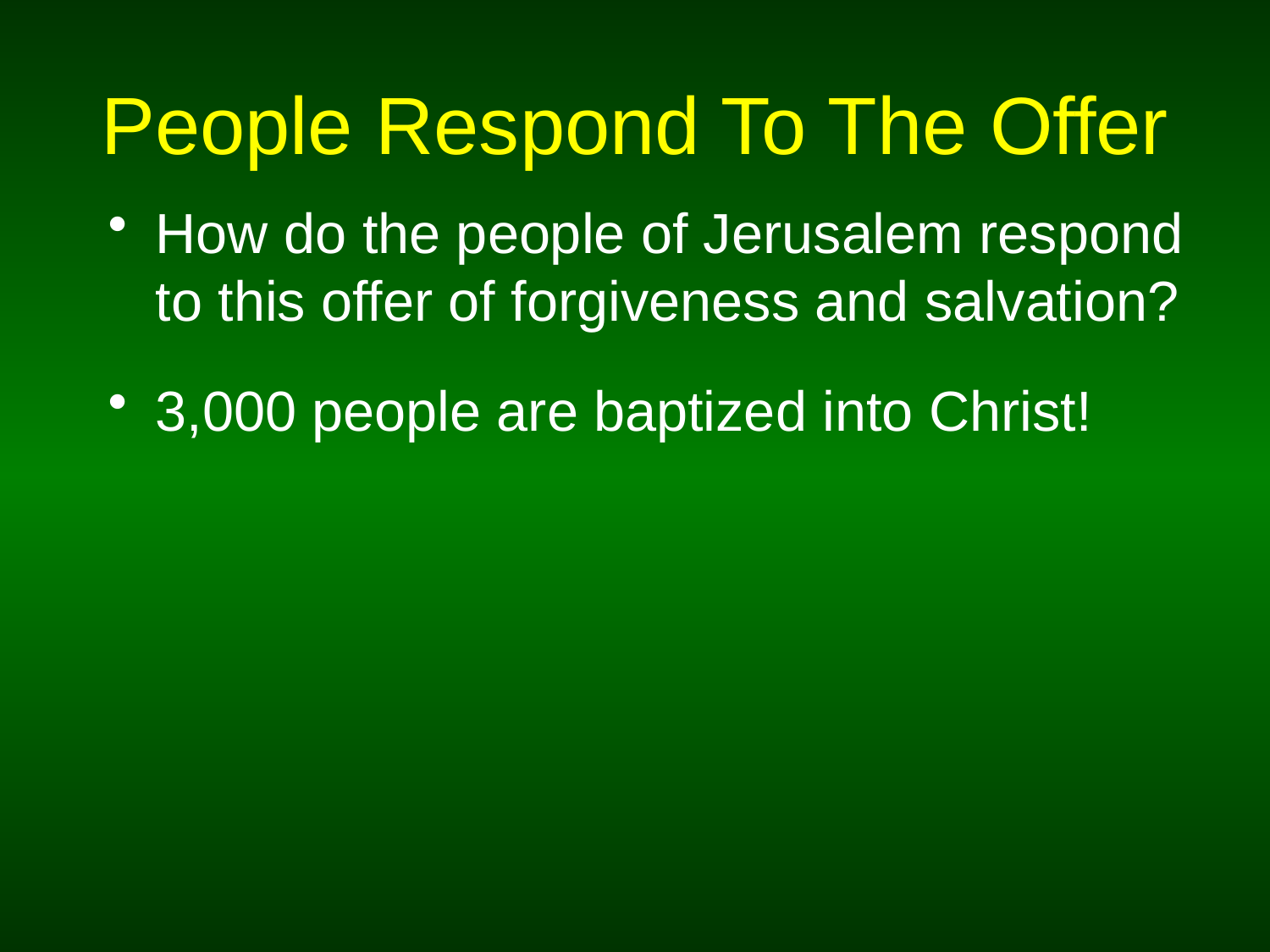

# People Respond To The Offer
How do the people of Jerusalem respond to this offer of forgiveness and salvation?
3,000 people are baptized into Christ!